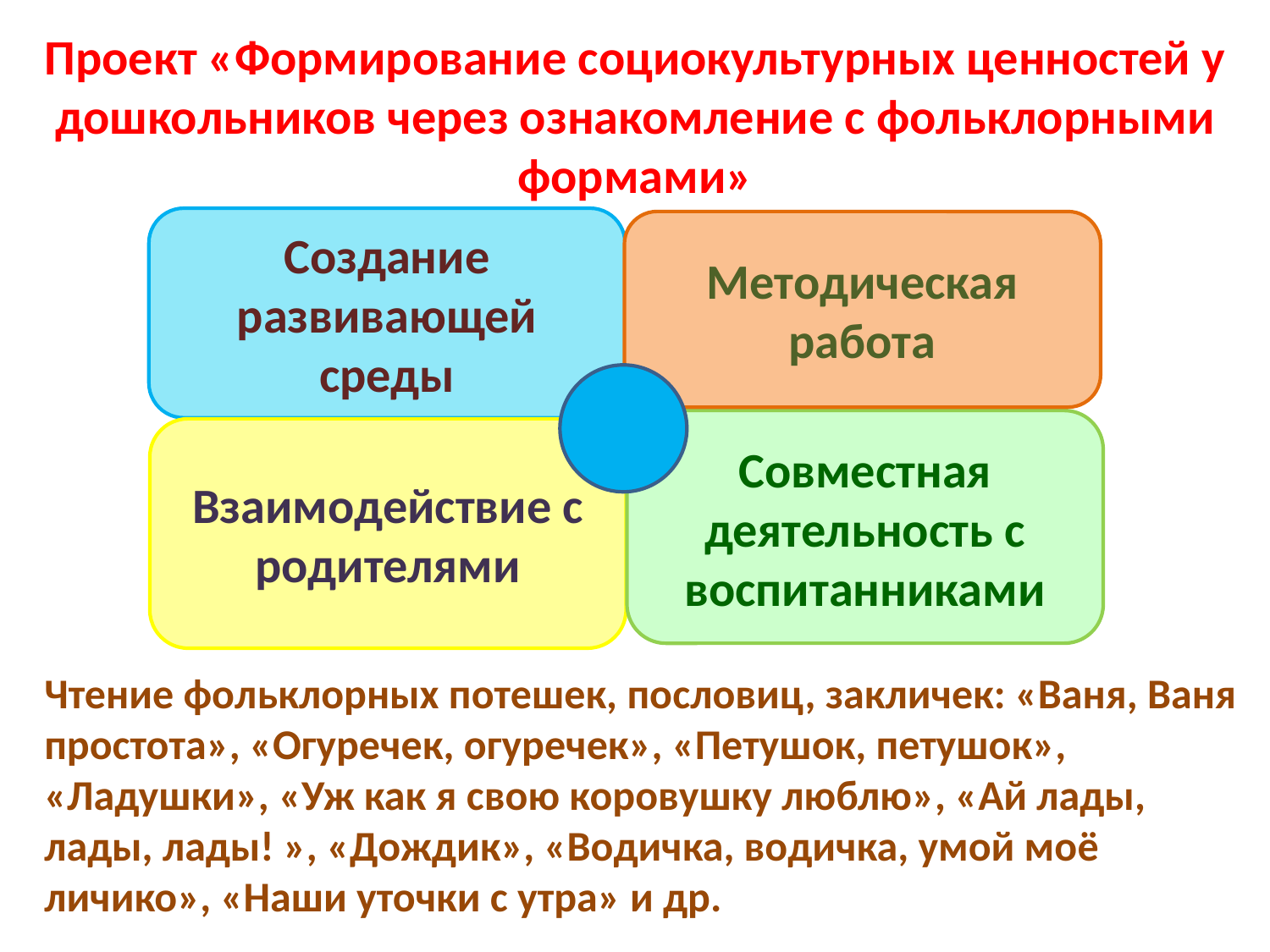

Проект «Формирование социокультурных ценностей у дошкольников через ознакомление с фольклорными формами»
Создание развивающей среды
Методическая работа

Совместная деятельность с воспитанниками
Взаимодействие с родителями
Чтение фольклорных потешек, пословиц, закличек: «Ваня, Ваня простота», «Огуречек, огуречек», «Петушок, петушок», «Ладушки», «Уж как я свою коровушку люблю», «Ай лады, лады, лады! », «Дождик», «Водичка, водичка, умой моё личико», «Наши уточки с утра» и др.